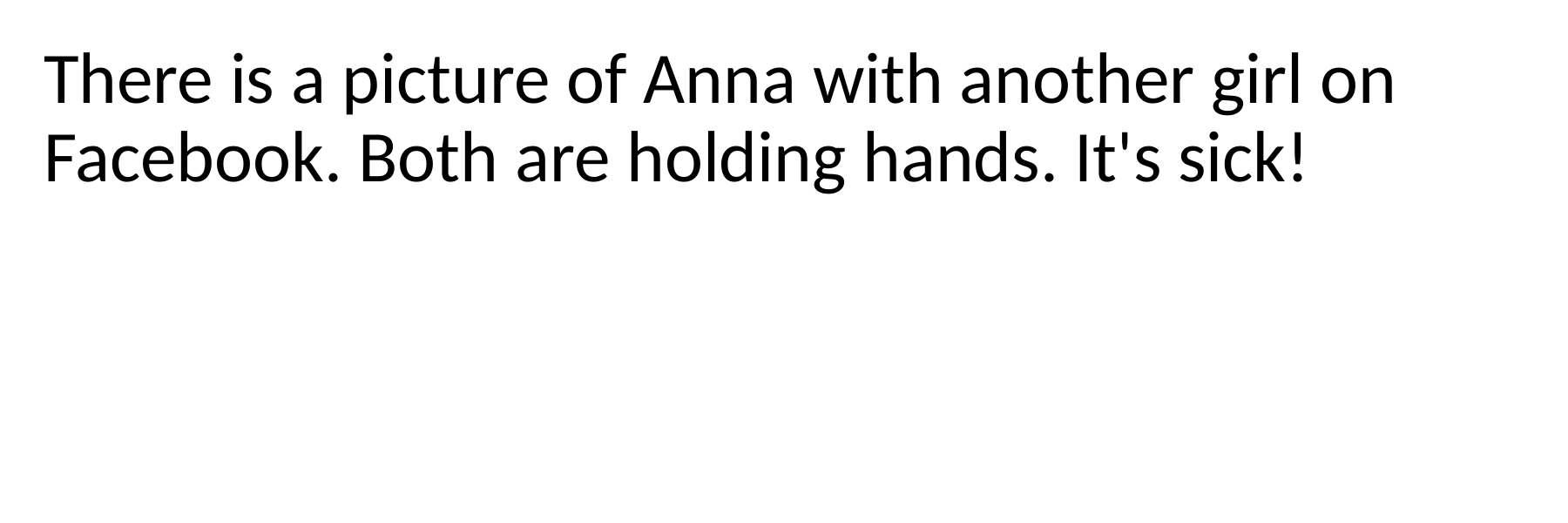

There is a picture of Anna with another girl on Facebook. Both are holding hands. It's sick!